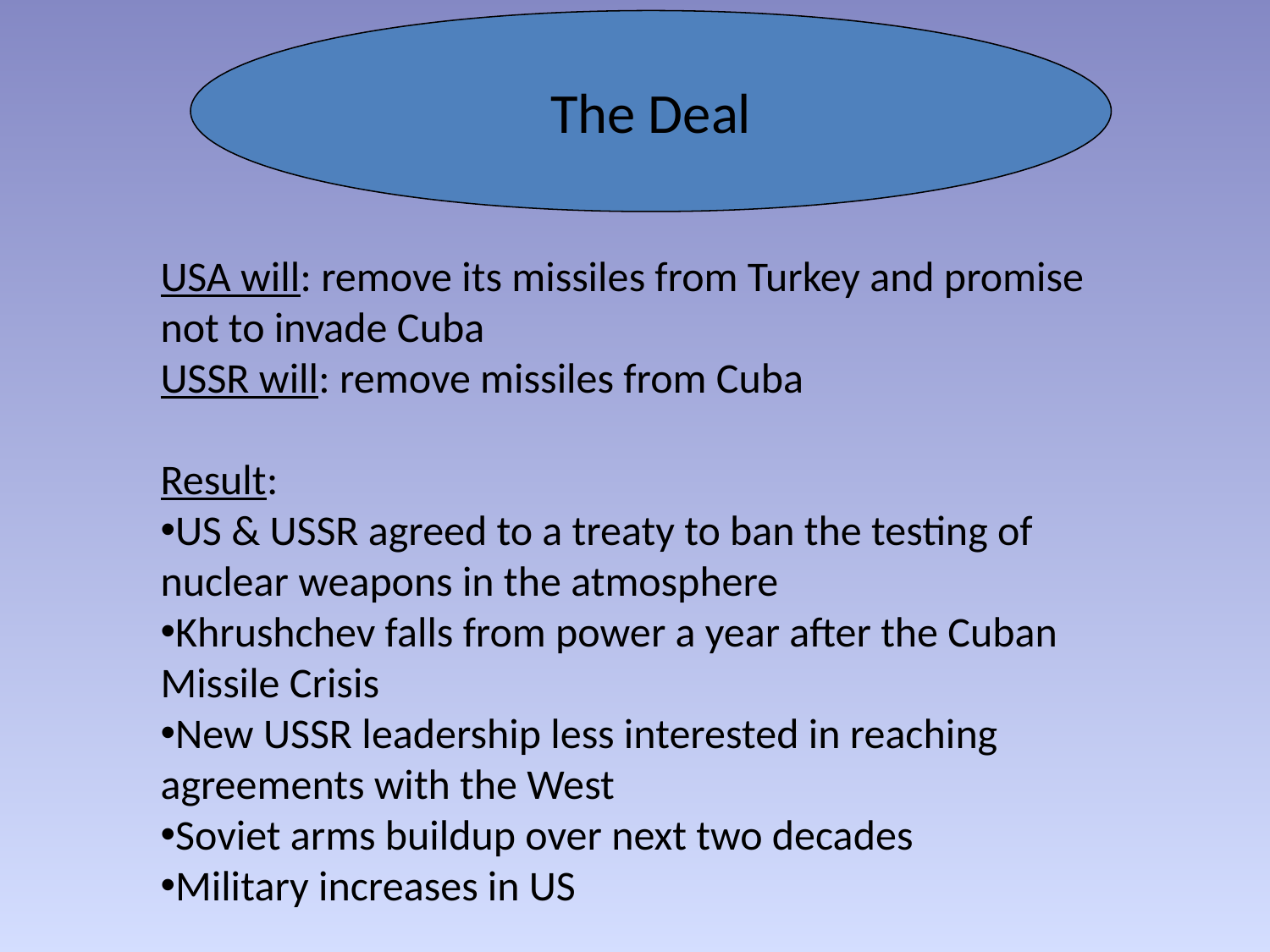

The Deal
USA will: remove its missiles from Turkey and promise not to invade Cuba
USSR will: remove missiles from Cuba

Result:
US & USSR agreed to a treaty to ban the testing of nuclear weapons in the atmosphere
Khrushchev falls from power a year after the Cuban Missile Crisis
New USSR leadership less interested in reaching agreements with the West
Soviet arms buildup over next two decades
Military increases in US